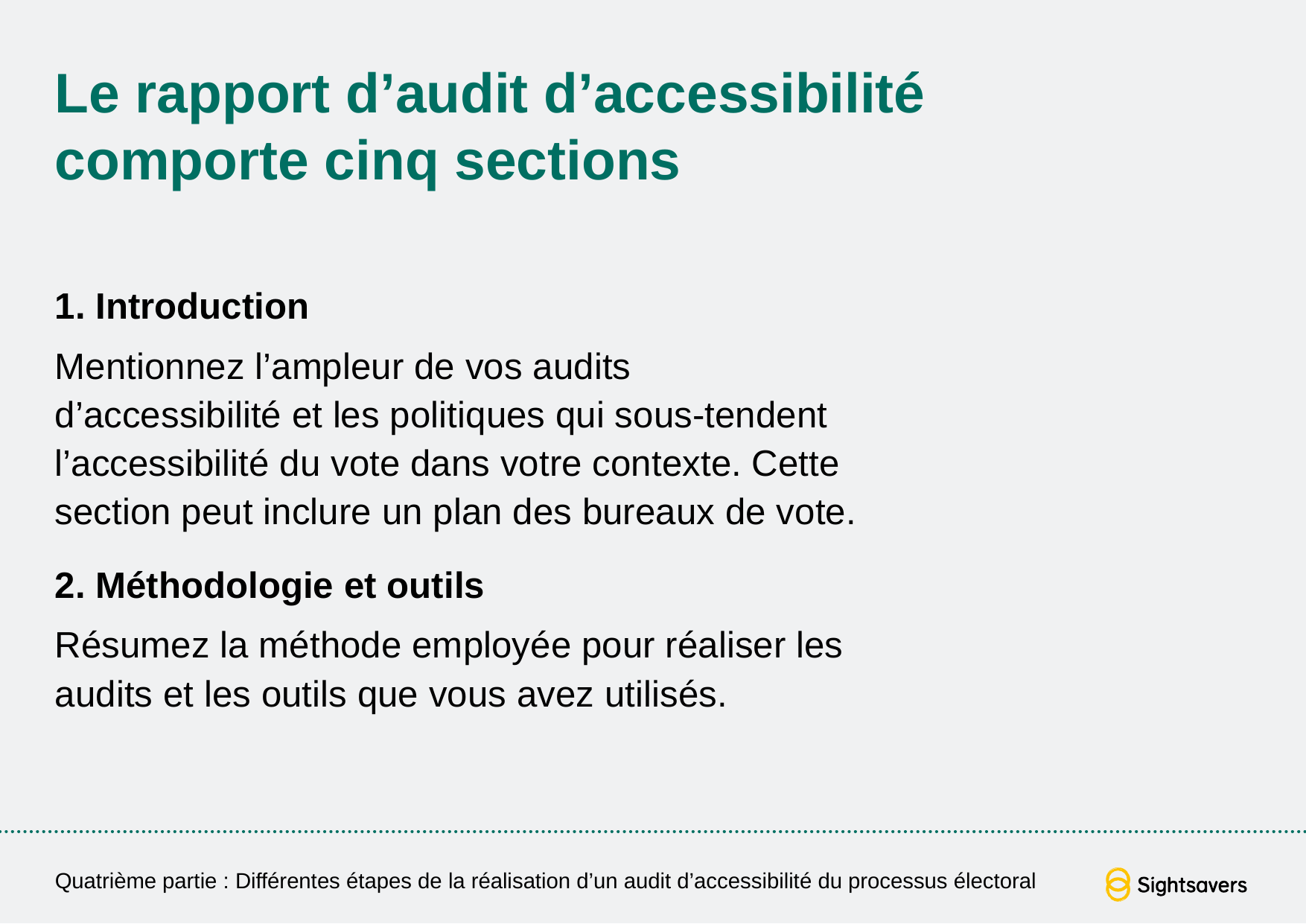

# Le rapport d’audit d’accessibilité comporte cinq sections
1. Introduction
Mentionnez l’ampleur de vos audits d’accessibilité et les politiques qui sous-tendent l’accessibilité du vote dans votre contexte. Cette section peut inclure un plan des bureaux de vote.
2. Méthodologie et outils
Résumez la méthode employée pour réaliser les audits et les outils que vous avez utilisés.

Quatrième partie : Différentes étapes de la réalisation d’un audit d’accessibilité du processus électoral